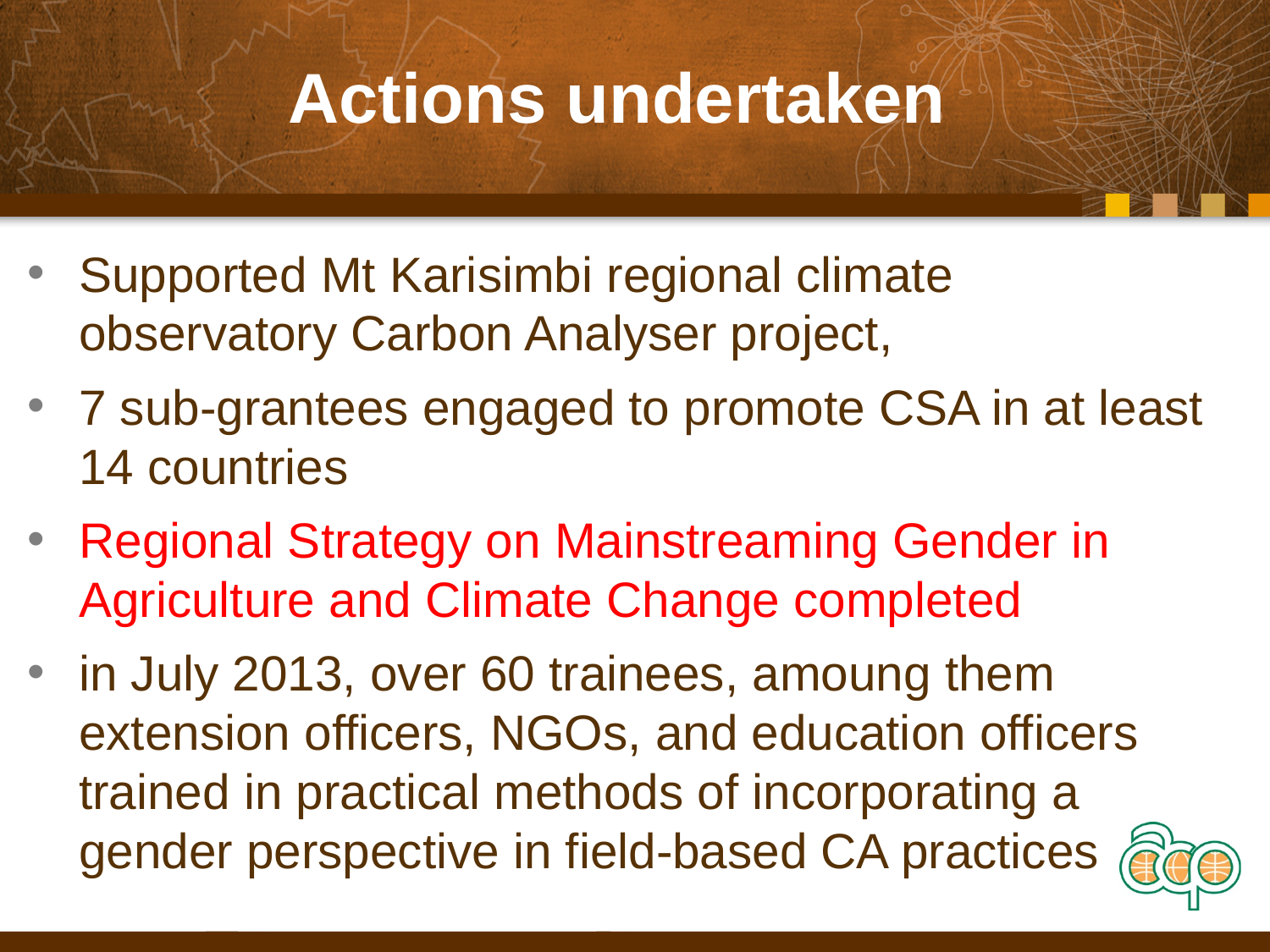

Actions undertaken
Supported Mt Karisimbi regional climate observatory Carbon Analyser project,
7 sub-grantees engaged to promote CSA in at least 14 countries
Regional Strategy on Mainstreaming Gender in Agriculture and Climate Change completed
in July 2013, over 60 trainees, amoung them extension officers, NGOs, and education officers trained in practical methods of incorporating a gender perspective in field-based CA practices